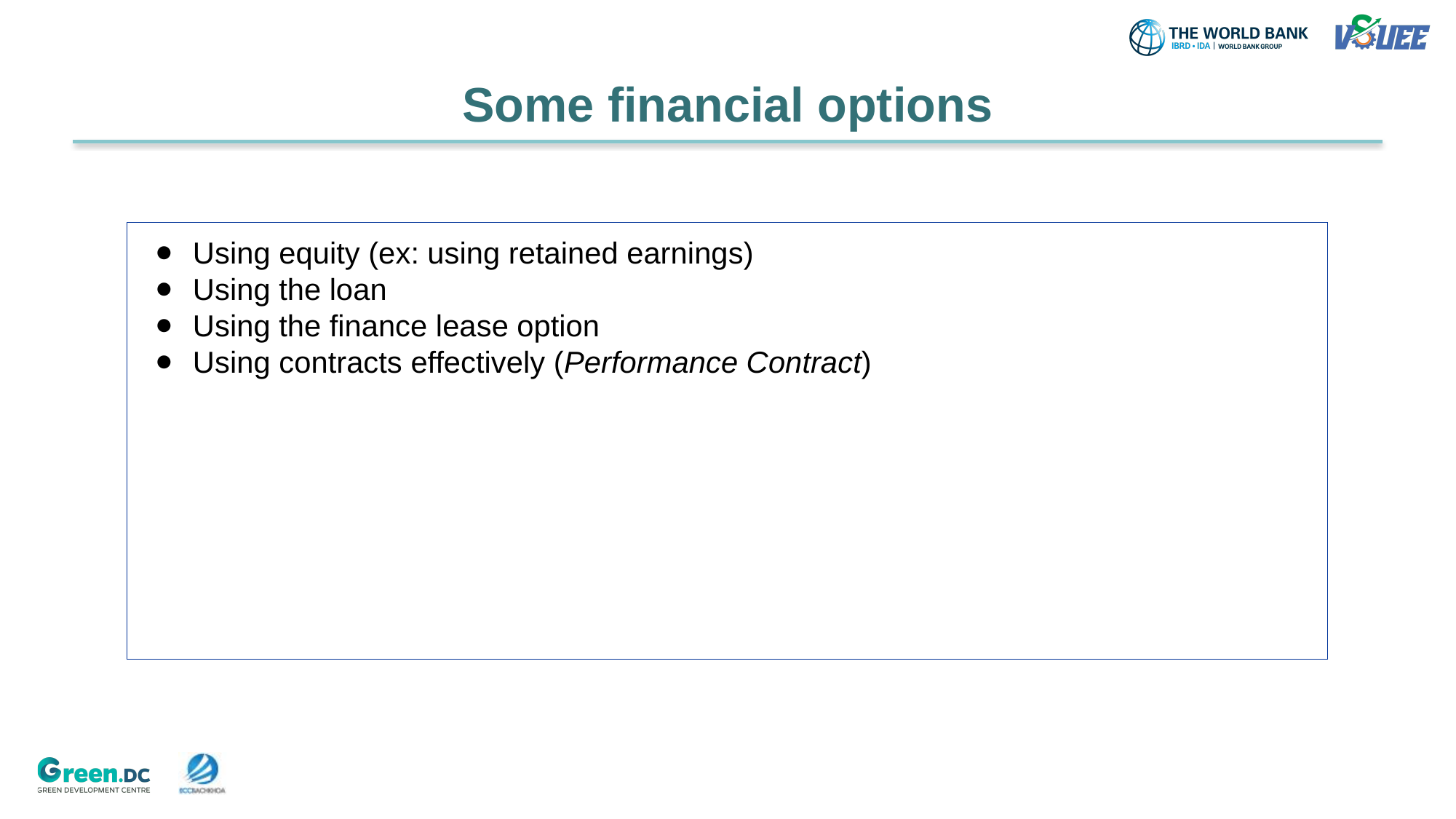

# Some financial options
Using equity (ex: using retained earnings)
Using the loan
Using the finance lease option
Using contracts effectively (Performance Contract)